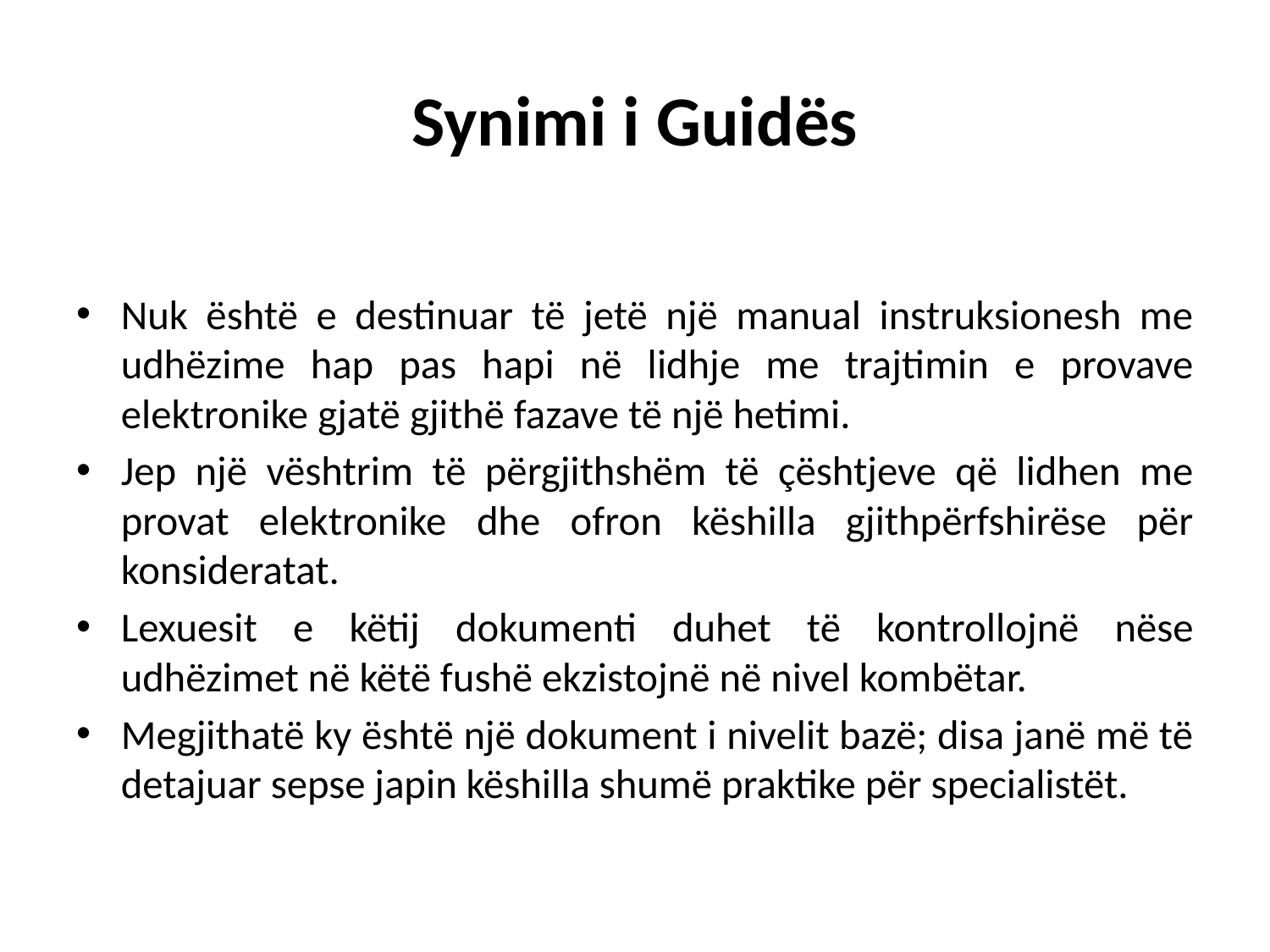

# Synimi i Guidës
Nuk është e destinuar të jetë një manual instruksionesh me udhëzime hap pas hapi në lidhje me trajtimin e provave elektronike gjatë gjithë fazave të një hetimi.
Jep një vështrim të përgjithshëm të çështjeve që lidhen me provat elektronike dhe ofron këshilla gjithpërfshirëse për konsideratat.
Lexuesit e këtij dokumenti duhet të kontrollojnë nëse udhëzimet në këtë fushë ekzistojnë në nivel kombëtar.
Megjithatë ky është një dokument i nivelit bazë; disa janë më të detajuar sepse japin këshilla shumë praktike për specialistët.